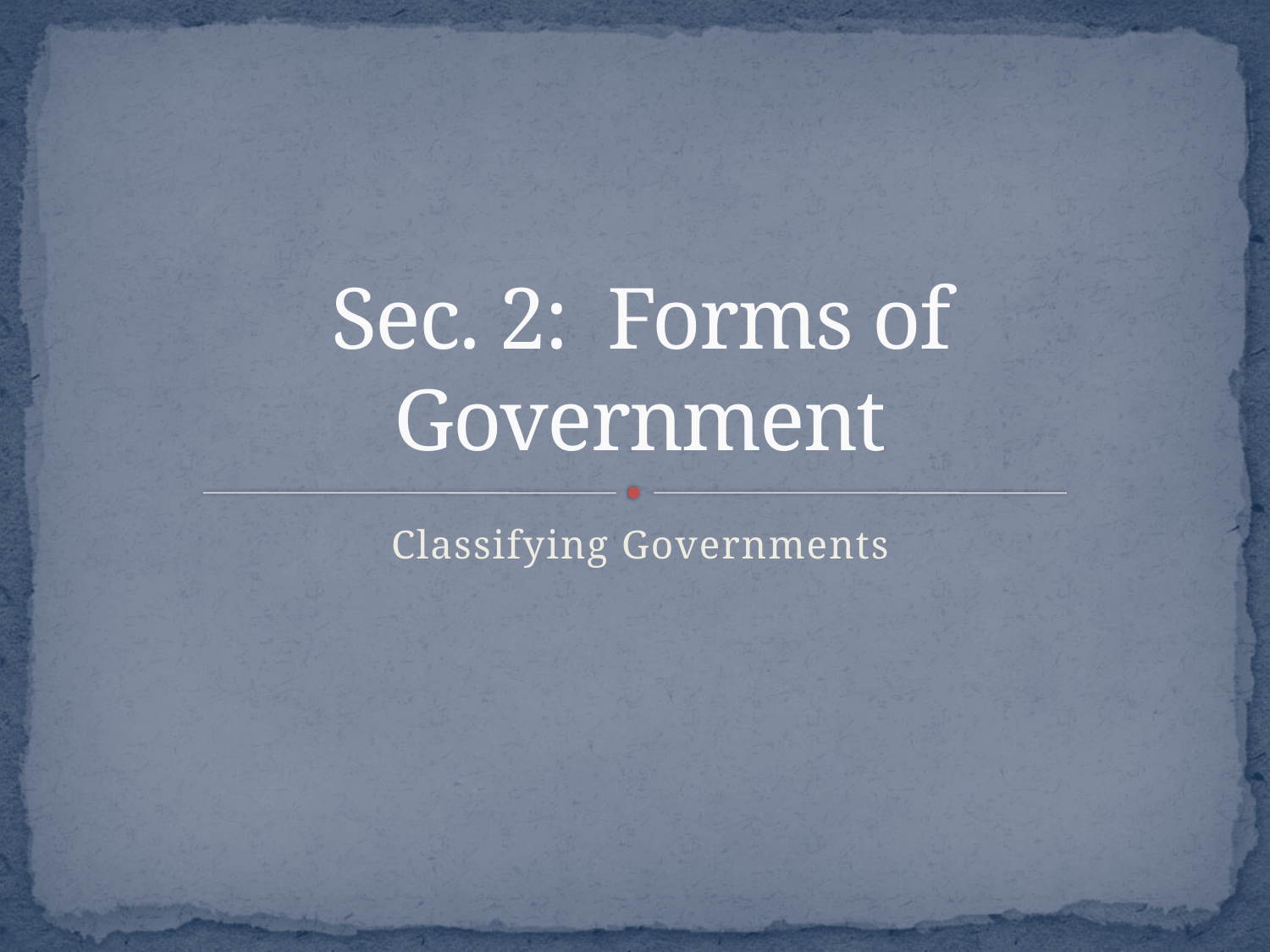

# Sec. 2:  Forms of Government
Classifying Governments